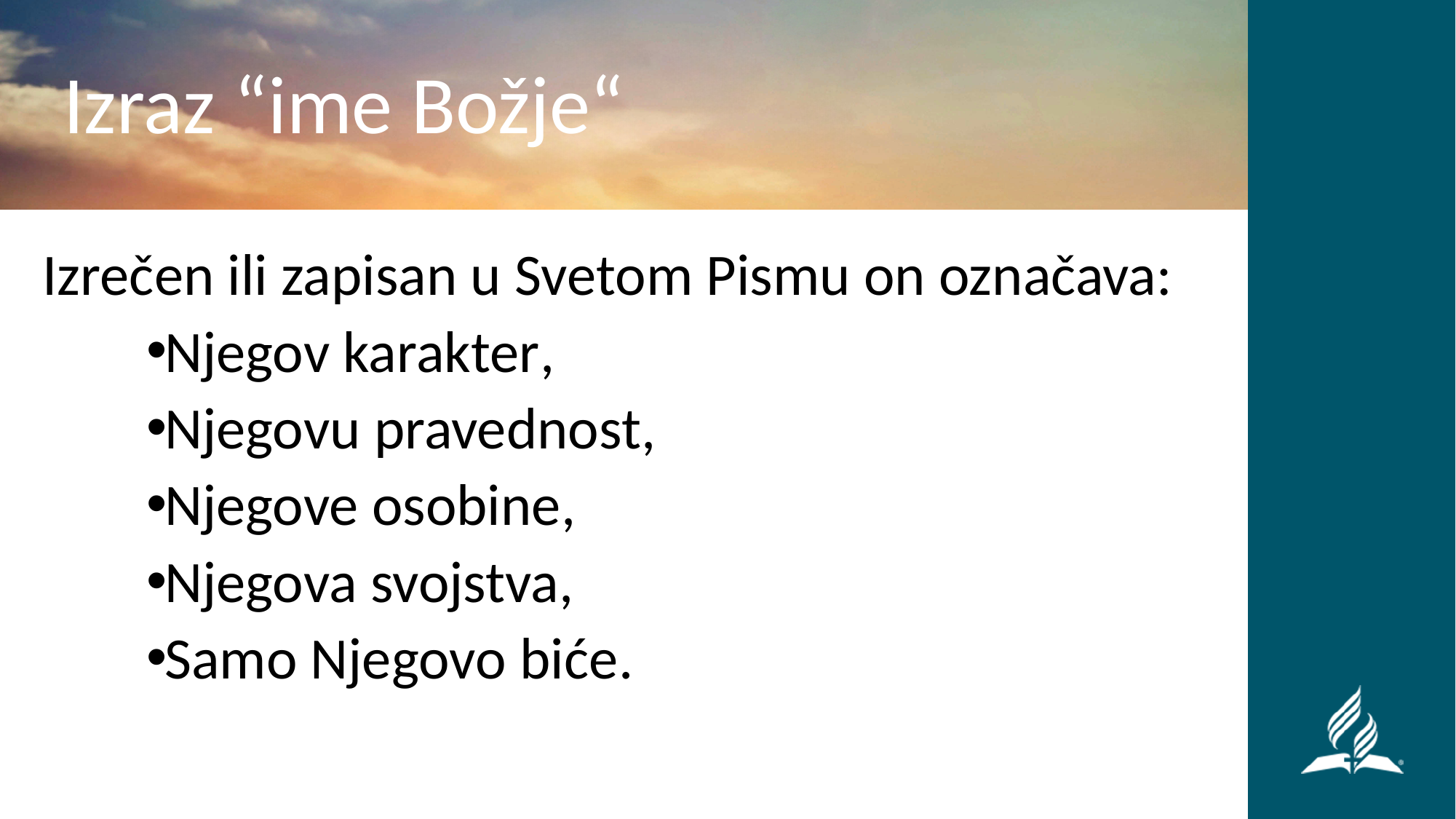

# Izraz “ime Božje“
Izrečen ili zapisan u Svetom Pismu on označava:
Njegov karakter,
Njegovu pravednost,
Njegove osobine,
Njegova svojstva,
Samo Njegovo biće.